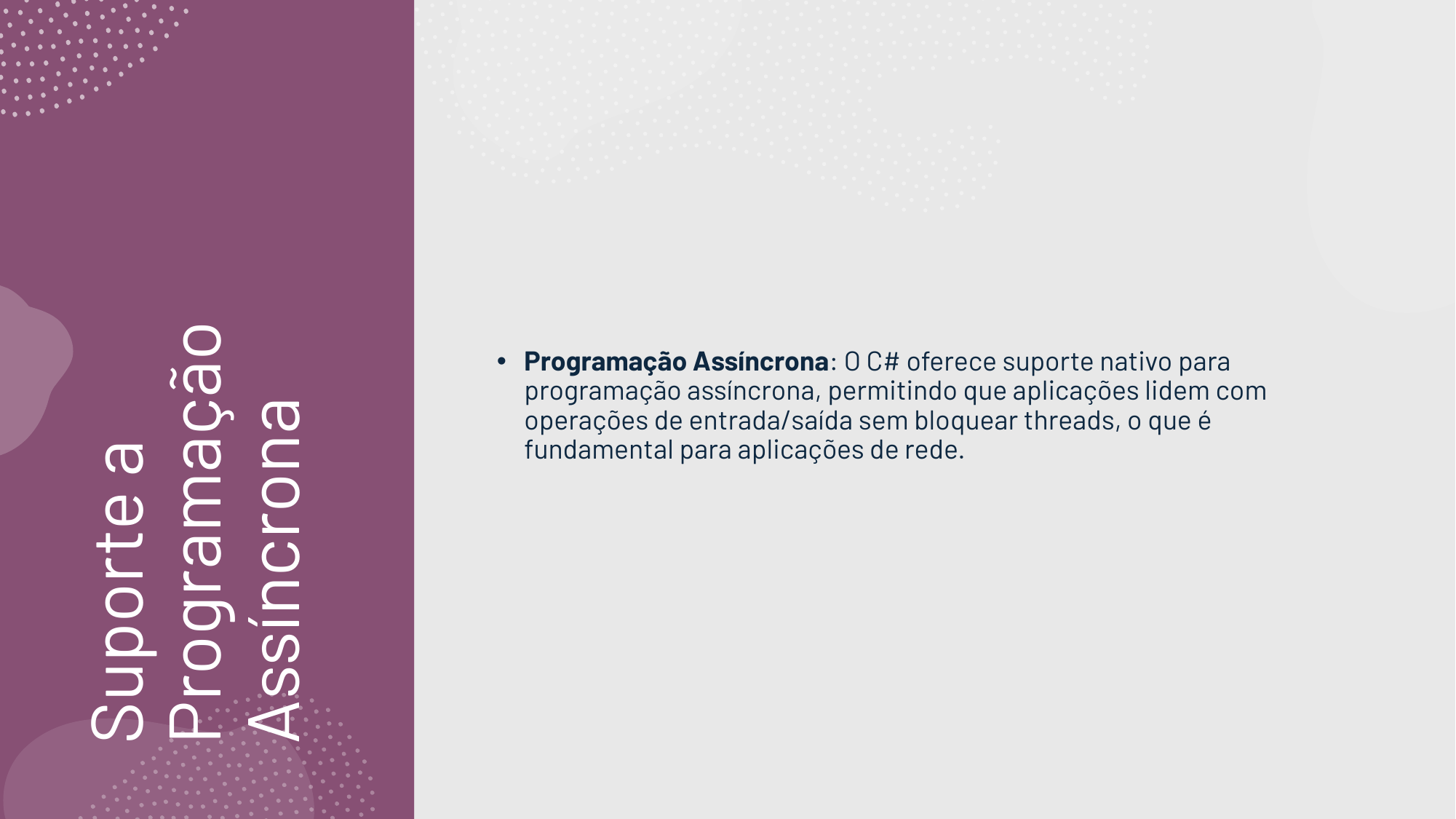

Programação Assíncrona: O C# oferece suporte nativo para programação assíncrona, permitindo que aplicações lidem com operações de entrada/saída sem bloquear threads, o que é fundamental para aplicações de rede.
# Suporte a Programação Assíncrona